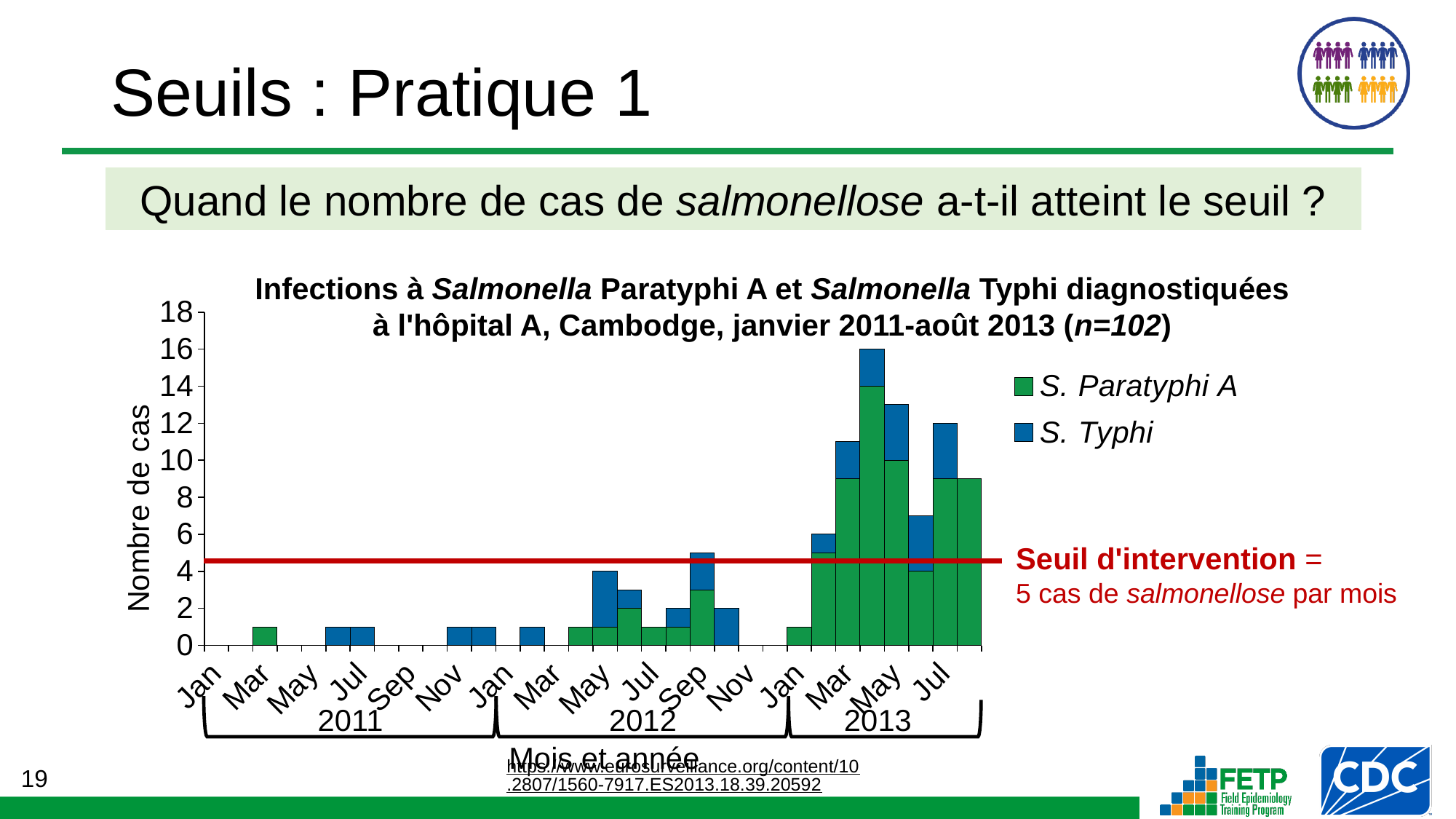

# Seuils : Pratique 1
Quand le nombre de cas de salmonellose a-t-il atteint le seuil ?
Infections à Salmonella Paratyphi A et Salmonella Typhi diagnostiquées à l'hôpital A, Cambodge, janvier 2011-août 2013 (n=102)

### Chart

| Category | S. Paratyphi A | S. Typhi |
|---|---|---|
| Jan | 0.0 | 0.0 |
| Feb | 0.0 | 0.0 |
| Mar | 1.0 | 0.0 |
| Apr | 0.0 | 0.0 |
| May | 0.0 | 0.0 |
| Jun | 0.0 | 1.0 |
| Jul | 0.0 | 1.0 |
| Aug | 0.0 | 0.0 |
| Sep | 0.0 | 0.0 |
| Oct | 0.0 | 0.0 |
| Nov | 0.0 | 1.0 |
| Dec | 0.0 | 1.0 |
| Jan | 0.0 | 0.0 |
| Feb | 0.0 | 1.0 |
| Mar | 0.0 | 0.0 |
| Apr | 1.0 | 0.0 |
| May | 1.0 | 3.0 |
| Jun | 2.0 | 1.0 |
| Jul | 1.0 | 0.0 |
| Aug | 1.0 | 1.0 |
| Sep | 3.0 | 2.0 |
| Oct | 0.0 | 2.0 |
| Nov | 0.0 | 0.0 |
| Dec | 0.0 | 0.0 |
| Jan | 1.0 | 0.0 |
| Feb | 5.0 | 1.0 |
| Mar | 9.0 | 2.0 |
| Apr | 14.0 | 2.0 |
| May | 10.0 | 3.0 |
| Jun | 4.0 | 3.0 |
| Jul | 9.0 | 3.0 |
| Aug | 9.0 | 0.0 |
Seuil d'intervention =
5 cas de salmonellose par mois

  2011                           2012                    2013
Mois et année
https://www.eurosurveillance.org/content/10.2807/1560-7917.ES2013.18.39.20592